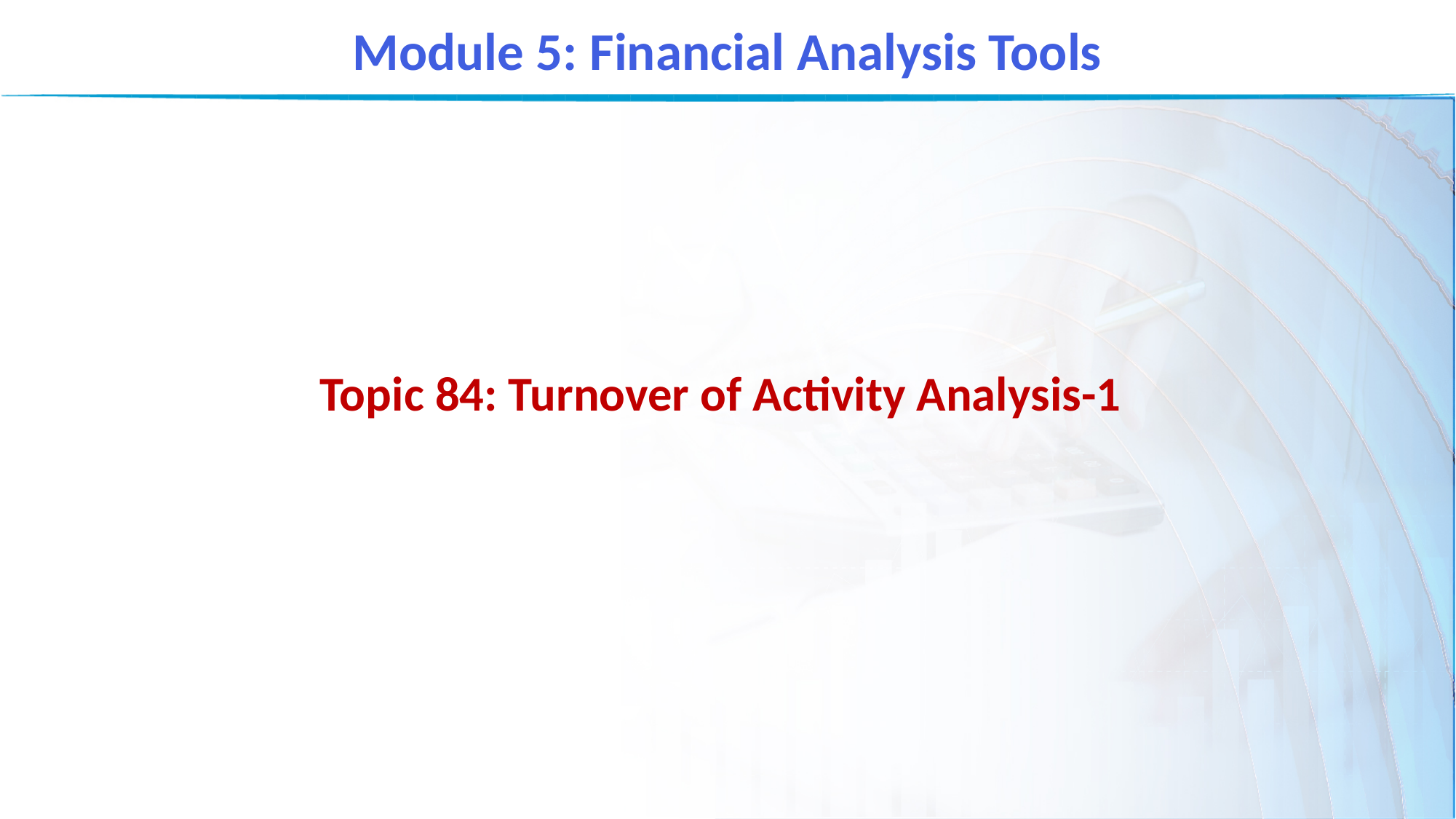

Module 5: Financial Analysis Tools
Topic 84: Turnover of Activity Analysis-1